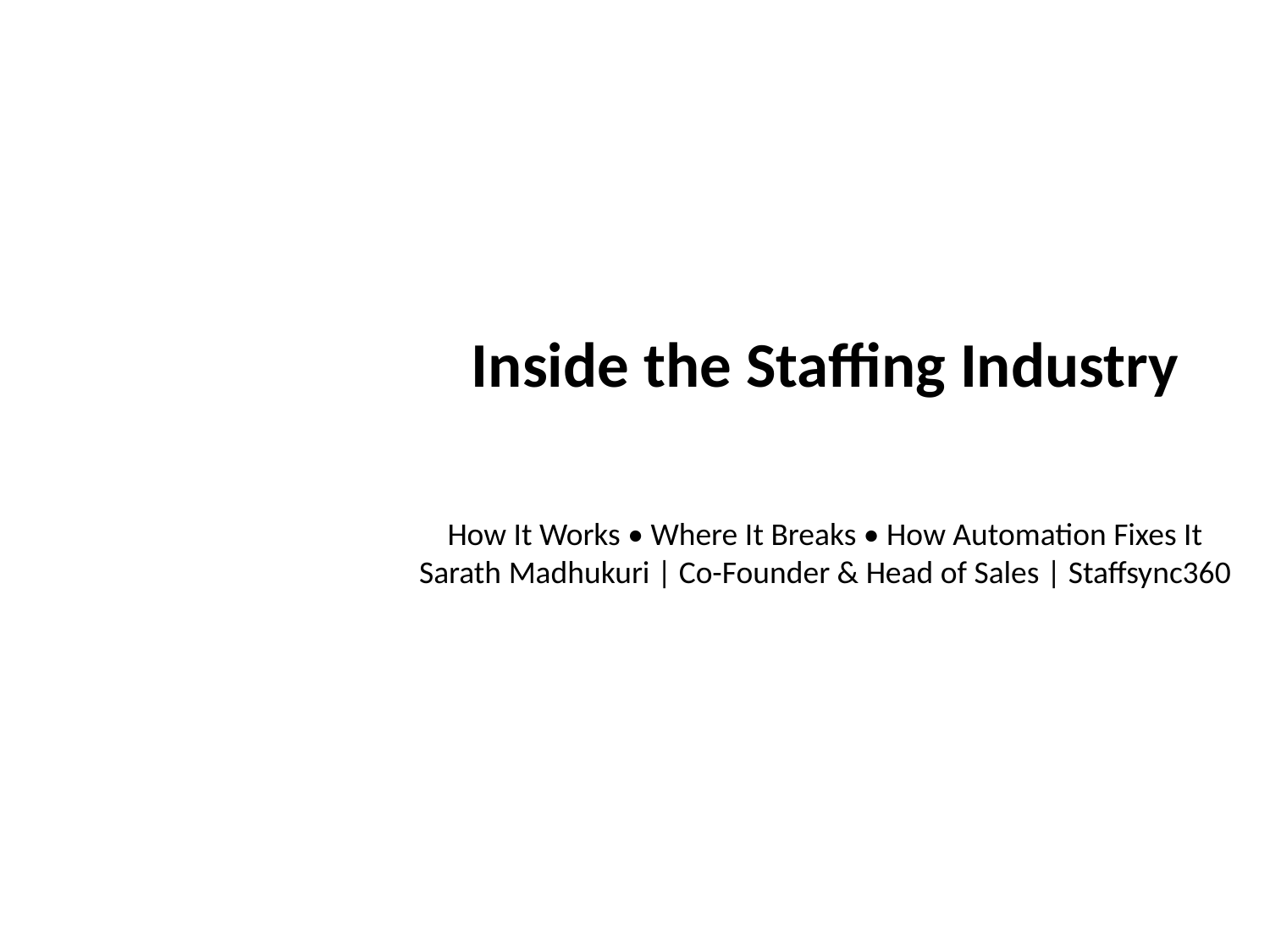

Inside the Staffing Industry
How It Works • Where It Breaks • How Automation Fixes It
Sarath Madhukuri | Co-Founder & Head of Sales | Staffsync360